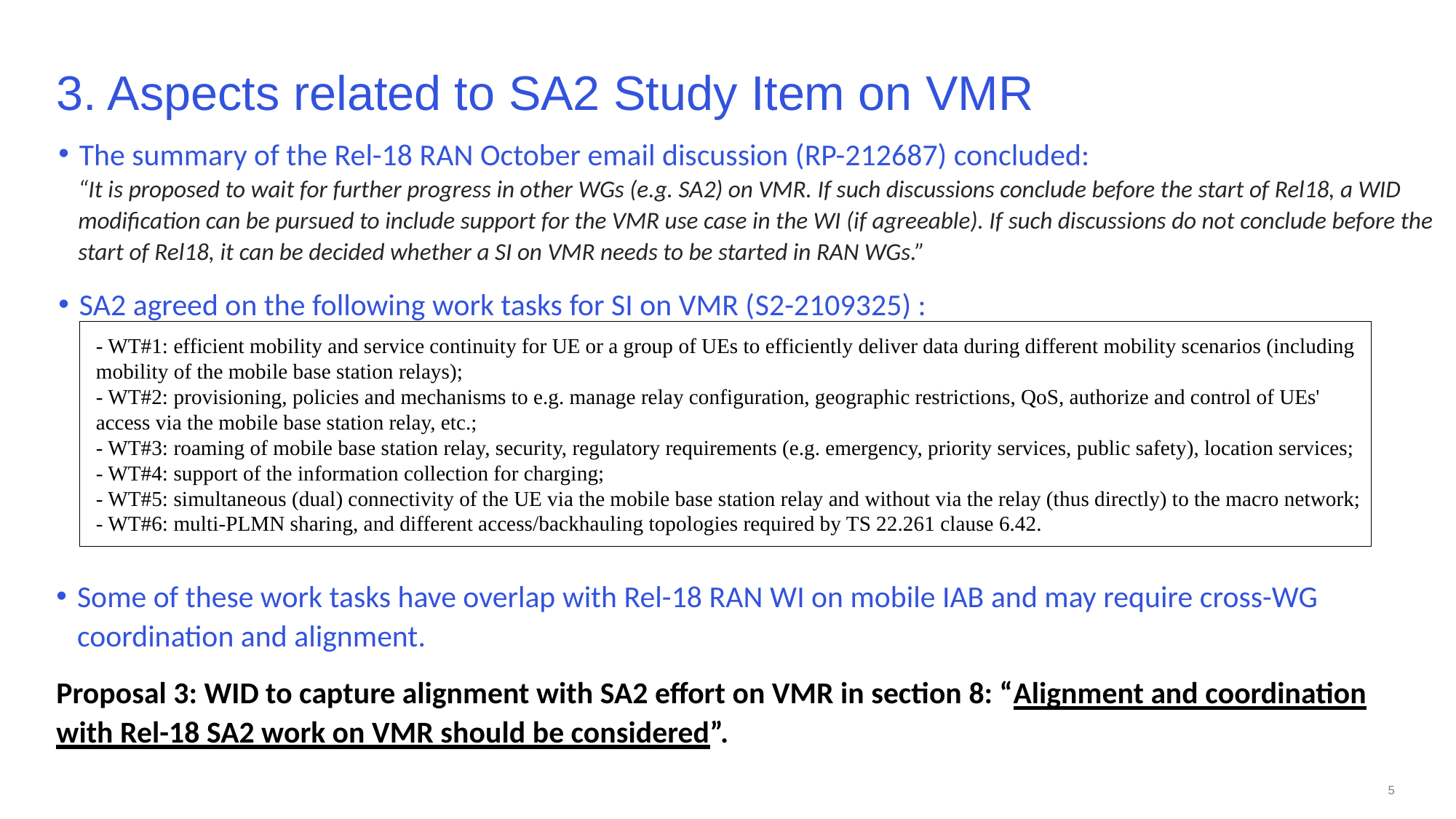

# 3. Aspects related to SA2 Study Item on VMR
The summary of the Rel-18 RAN October email discussion (RP-212687) concluded:
“It is proposed to wait for further progress in other WGs (e.g. SA2) on VMR. If such discussions conclude before the start of Rel18, a WID modification can be pursued to include support for the VMR use case in the WI (if agreeable). If such discussions do not conclude before the start of Rel18, it can be decided whether a SI on VMR needs to be started in RAN WGs.”
SA2 agreed on the following work tasks for SI on VMR (S2-2109325) :

- WT#1: efficient mobility and service continuity for UE or a group of UEs to efficiently deliver data during different mobility scenarios (including mobility of the mobile base station relays);
- WT#2: provisioning, policies and mechanisms to e.g. manage relay configuration, geographic restrictions, QoS, authorize and control of UEs' access via the mobile base station relay, etc.;
- WT#3: roaming of mobile base station relay, security, regulatory requirements (e.g. emergency, priority services, public safety), location services;
- WT#4: support of the information collection for charging;
- WT#5: simultaneous (dual) connectivity of the UE via the mobile base station relay and without via the relay (thus directly) to the macro network;
- WT#6: multi-PLMN sharing, and different access/backhauling topologies required by TS 22.261 clause 6.42.
Some of these work tasks have overlap with Rel-18 RAN WI on mobile IAB and may require cross-WG coordination and alignment.
Proposal 3: WID to capture alignment with SA2 effort on VMR in section 8: “Alignment and coordination with Rel-18 SA2 work on VMR should be considered”.